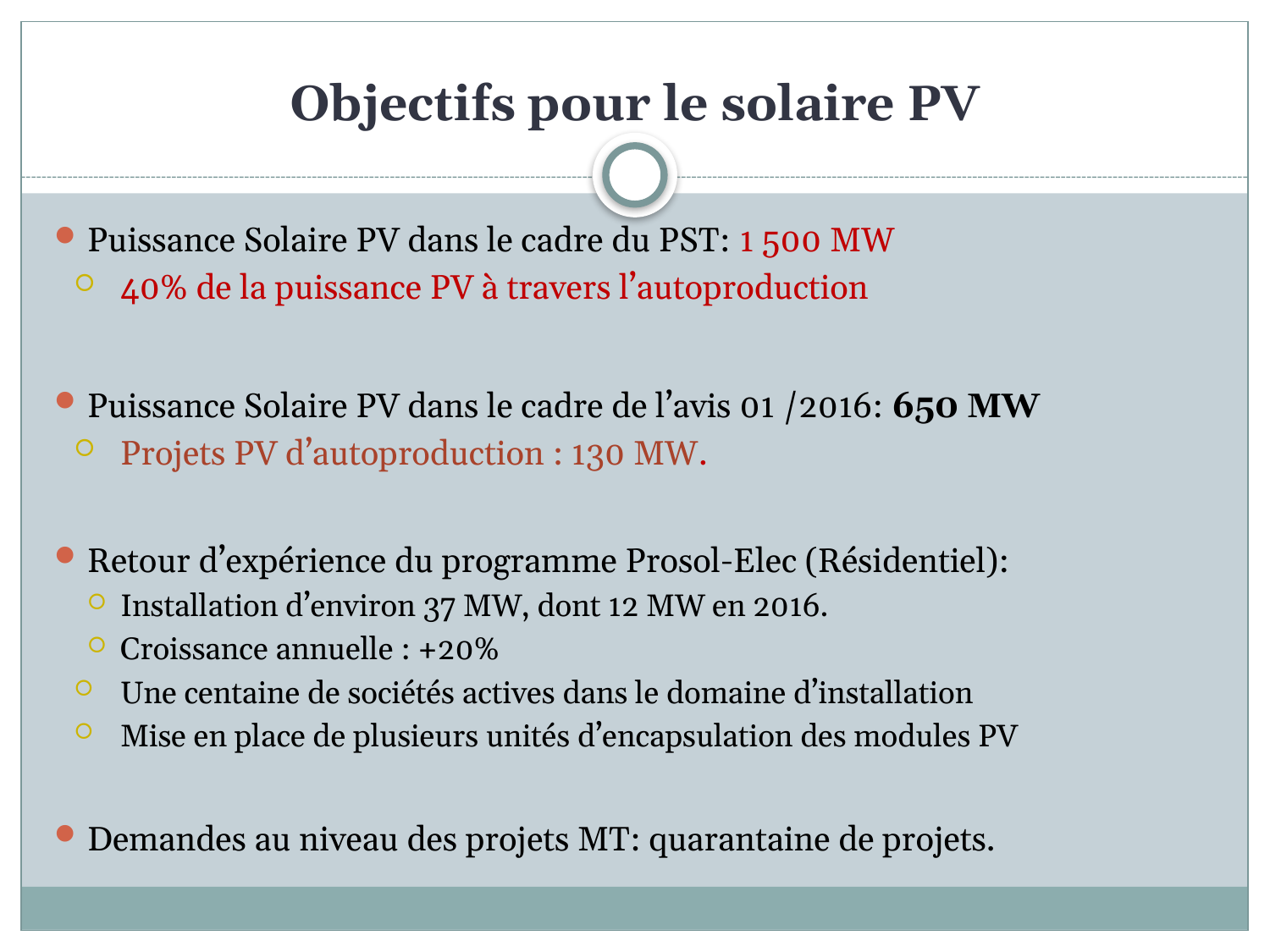

# Objectifs pour le solaire PV
Puissance Solaire PV dans le cadre du PST: 1 500 MW
40% de la puissance PV à travers l’autoproduction

Puissance Solaire PV dans le cadre de l’avis 01 /2016: 650 MW
Projets PV d’autoproduction : 130 MW.

Retour d’expérience du programme Prosol-Elec (Résidentiel):
Installation d’environ 37 MW, dont 12 MW en 2016.
Croissance annuelle : +20%
Une centaine de sociétés actives dans le domaine d’installation
Mise en place de plusieurs unités d’encapsulation des modules PV

Demandes au niveau des projets MT: quarantaine de projets.